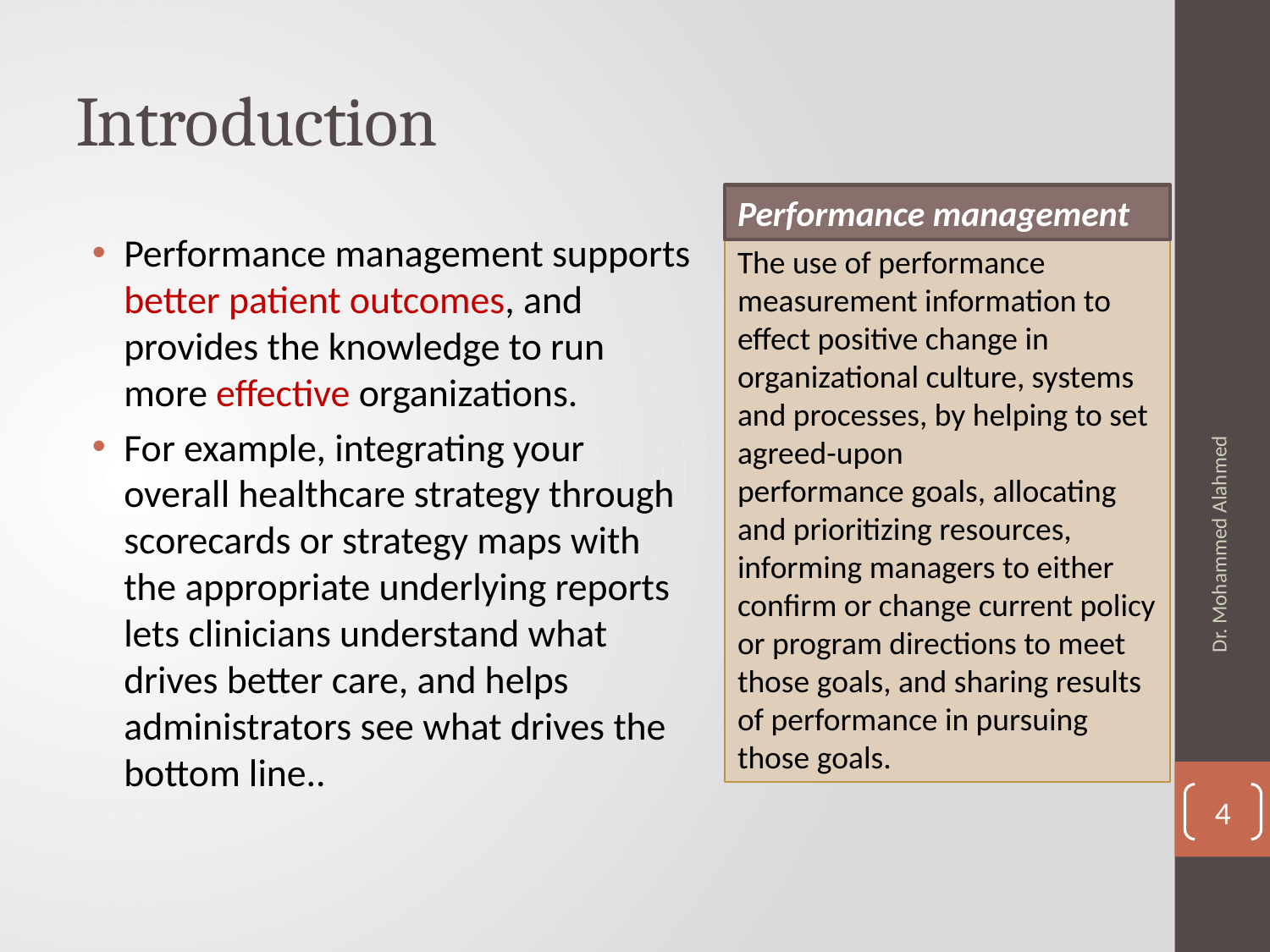

# Introduction
Performance management
Performance management supports better patient outcomes, and provides the knowledge to run more effective organizations.
For example, integrating your overall healthcare strategy through scorecards or strategy maps with the appropriate underlying reports lets clinicians understand what drives better care, and helps administrators see what drives the bottom line..
The use of performance measurement information to effect positive change in organizational culture, systems and processes, by helping to set agreed-upon
performance goals, allocating and prioritizing resources, informing managers to either confirm or change current policy or program directions to meet those goals, and sharing results of performance in pursuing those goals.
Dr. Mohammed Alahmed
4